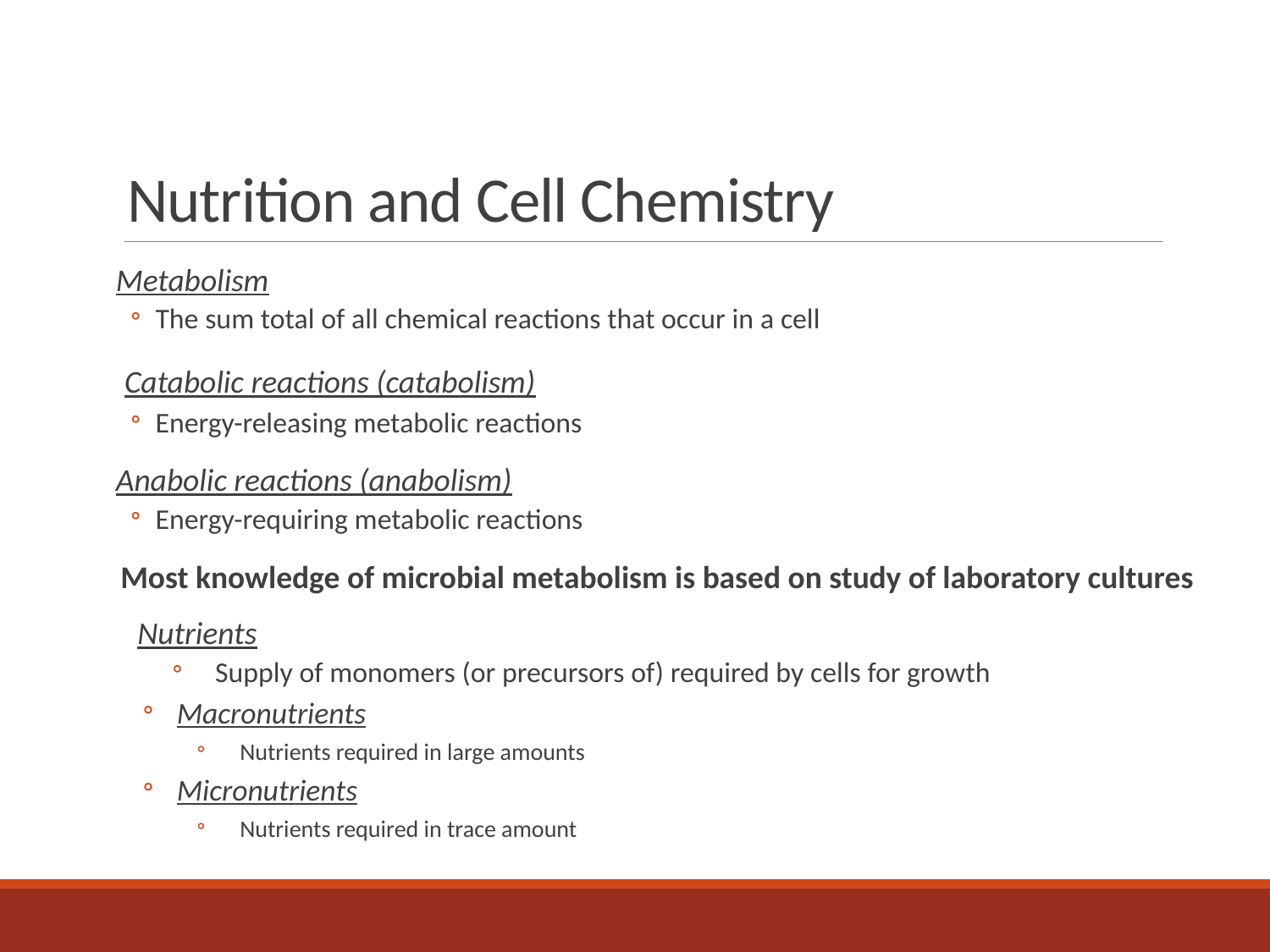

# Nutrition and Cell Chemistry
Metabolism
The sum total of all chemical reactions that occur in a cell
 Catabolic reactions (catabolism)
Energy-releasing metabolic reactions
Anabolic reactions (anabolism)
Energy-requiring metabolic reactions
Most knowledge of microbial metabolism is based on study of laboratory cultures
Nutrients
Supply of monomers (or precursors of) required by cells for growth
Macronutrients
Nutrients required in large amounts
Micronutrients
Nutrients required in trace amount